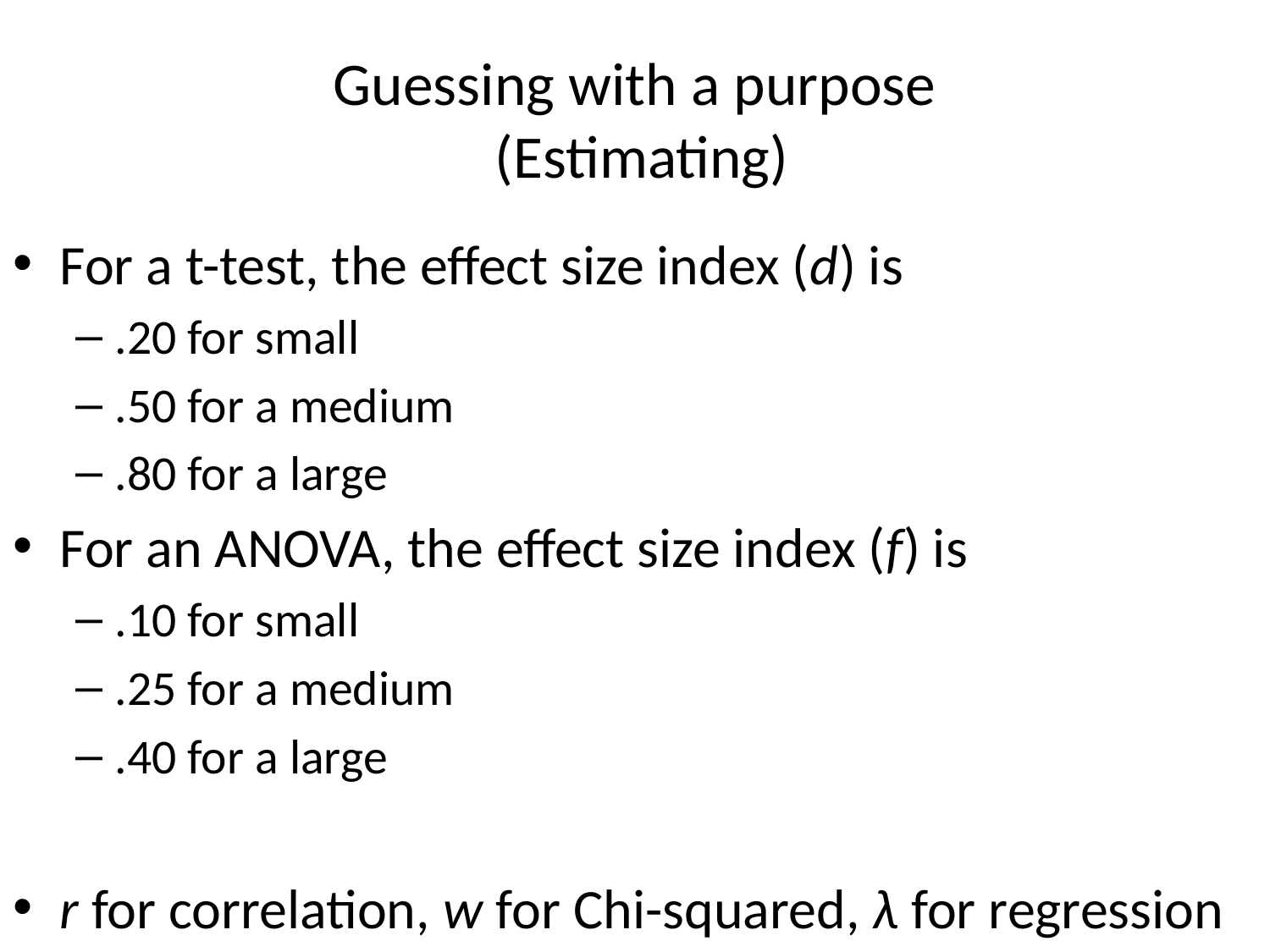

# Guessing with a purpose (Estimating)
For a t-test, the effect size index (d) is
.20 for small
.50 for a medium
.80 for a large
For an ANOVA, the effect size index (f) is
.10 for small
.25 for a medium
.40 for a large

r for correlation, w for Chi-squared, λ for regression